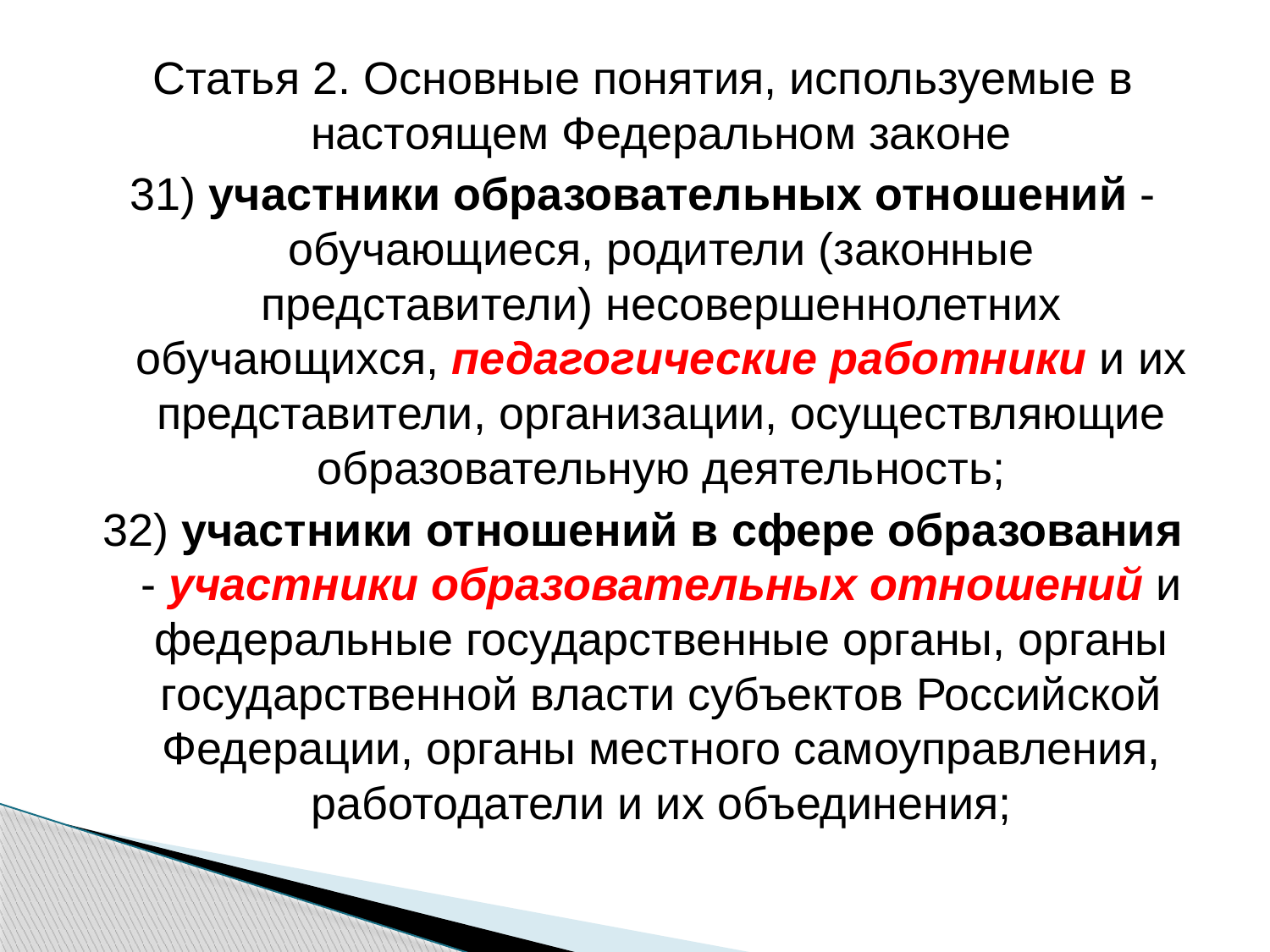

Статья 2. Основные понятия, используемые в настоящем Федеральном законе
31) участники образовательных отношений - обучающиеся, родители (законные представители) несовершеннолетних обучающихся, педагогические работники и их представители, организации, осуществляющие образовательную деятельность;
32) участники отношений в сфере образования - участники образовательных отношений и федеральные государственные органы, органы государственной власти субъектов Российской Федерации, органы местного самоуправления, работодатели и их объединения;